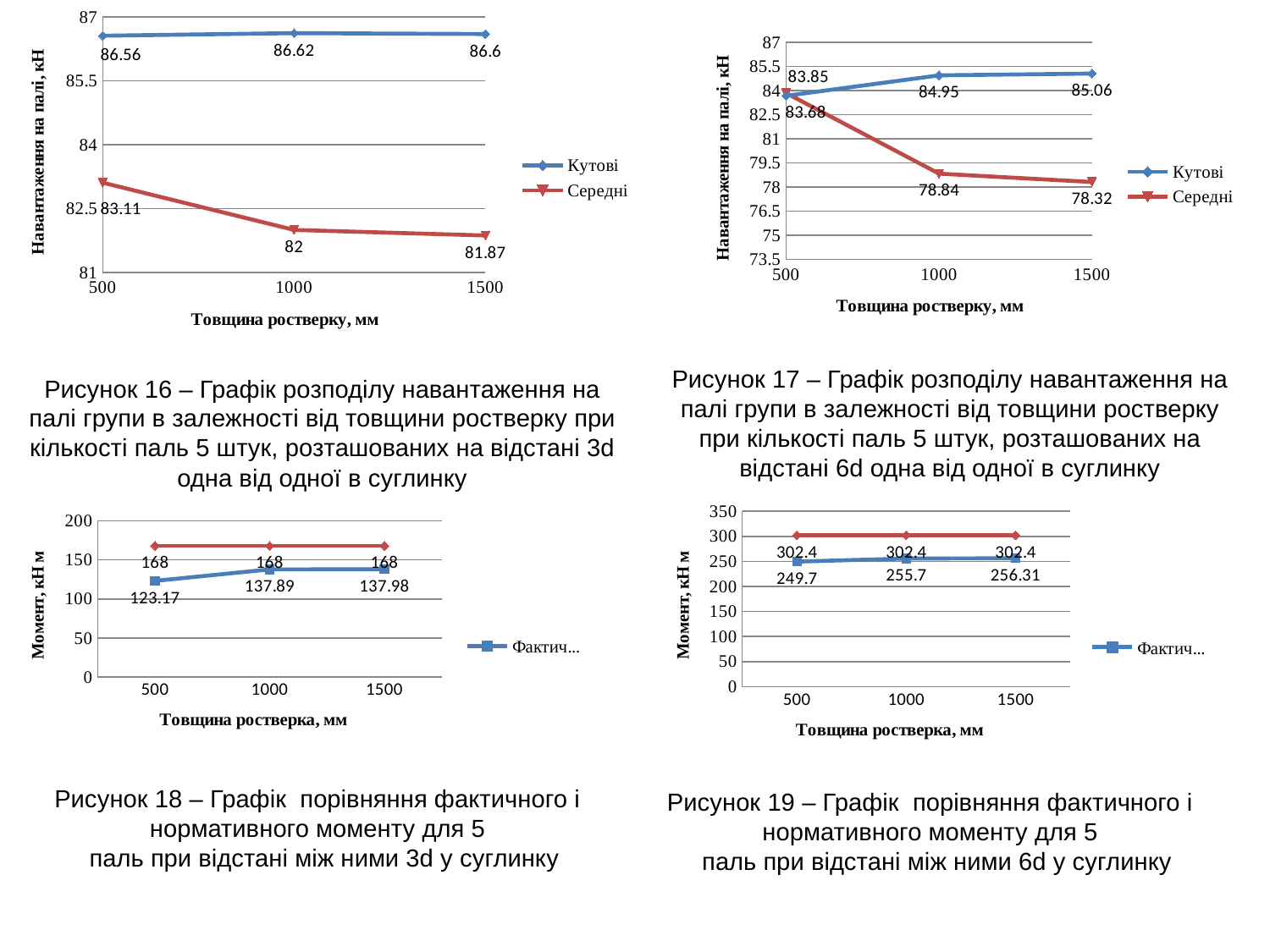

### Chart

| Category | Кутові | Середні |
|---|---|---|

### Chart

| Category | Кутові | Середні |
|---|---|---|
Рисунок 17 – Графік розподілу навантаження на палі групи в залежності від товщини ростверку при кількості паль 5 штук, розташованих на відстані 6d одна від одної в суглинку
Рисунок 16 – Графік розподілу навантаження на палі групи в залежності від товщини ростверку при кількості паль 5 штук, розташованих на відстані 3d одна від одної в суглинку

### Chart

| Category | Фактичний | Нормативний |
|---|---|---|
| 500 | 249.7 | 302.3999999999997 |
| 1000 | 255.7 | 302.3999999999997 |
| 1500 | 256.31 | 302.3999999999997 |

### Chart

| Category | Фактичний | Нормативний |
|---|---|---|
| 500 | 123.16999999999999 | 168.0 |
| 1000 | 137.89000000000001 | 168.0 |
| 1500 | 137.98 | 168.0 |
Рисунок 18 – Графік  порівняння фактичного і нормативного моменту для 5
  паль при відстані між ними 3d у суглинку
Рисунок 19 – Графік  порівняння фактичного і нормативного моменту для 5
  паль при відстані між ними 6d у суглинку